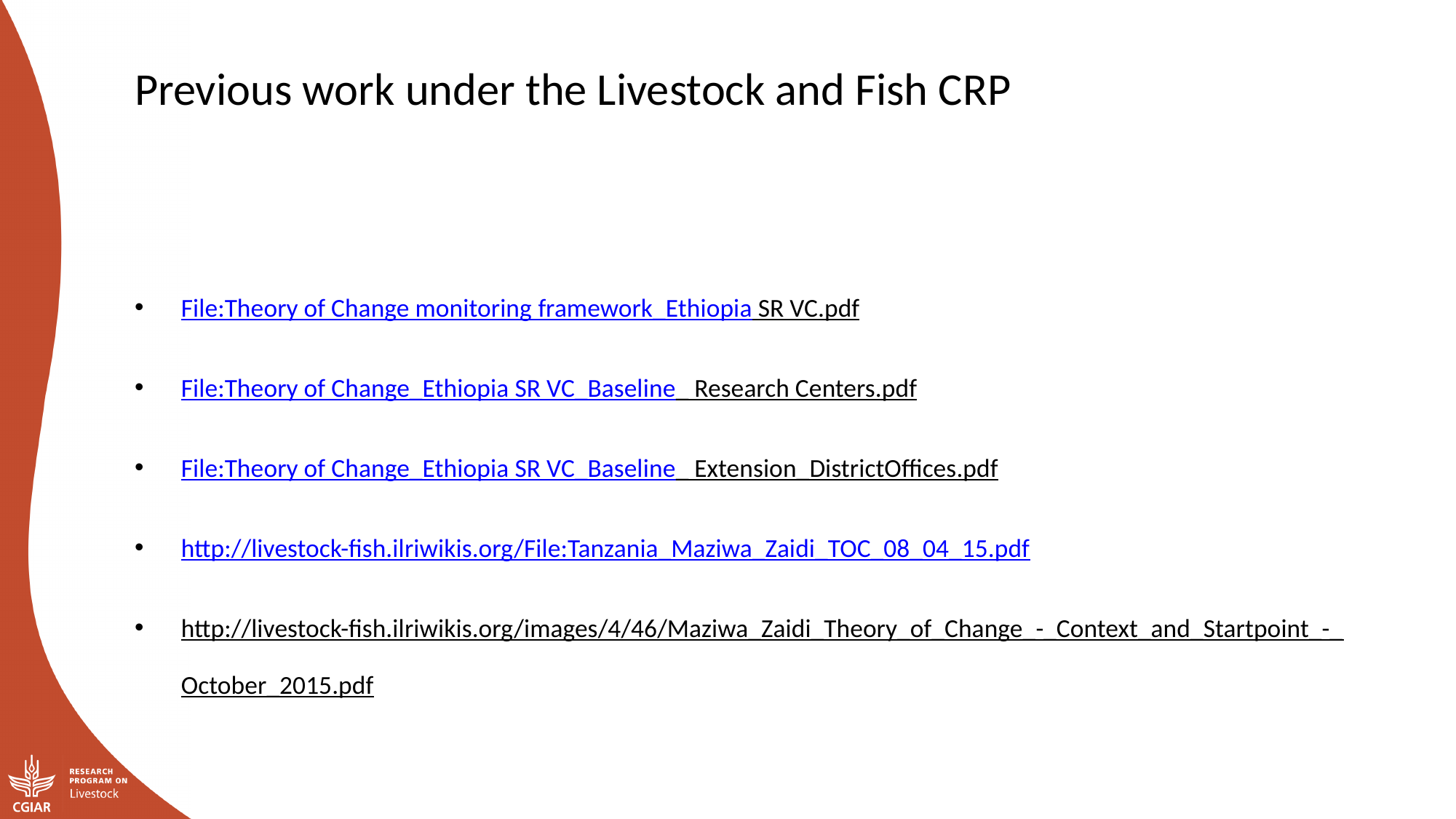

Previous work under the Livestock and Fish CRP
File:Theory of Change monitoring framework_Ethiopia SR VC.pdf
File:Theory of Change_Ethiopia SR VC_Baseline_ Research Centers.pdf
File:Theory of Change_Ethiopia SR VC_Baseline_ Extension_DistrictOffices.pdf
http://livestock-fish.ilriwikis.org/File:Tanzania_Maziwa_Zaidi_TOC_08_04_15.pdf
http://livestock-fish.ilriwikis.org/images/4/46/Maziwa_Zaidi_Theory_of_Change_-_Context_and_Startpoint_-_October_2015.pdf